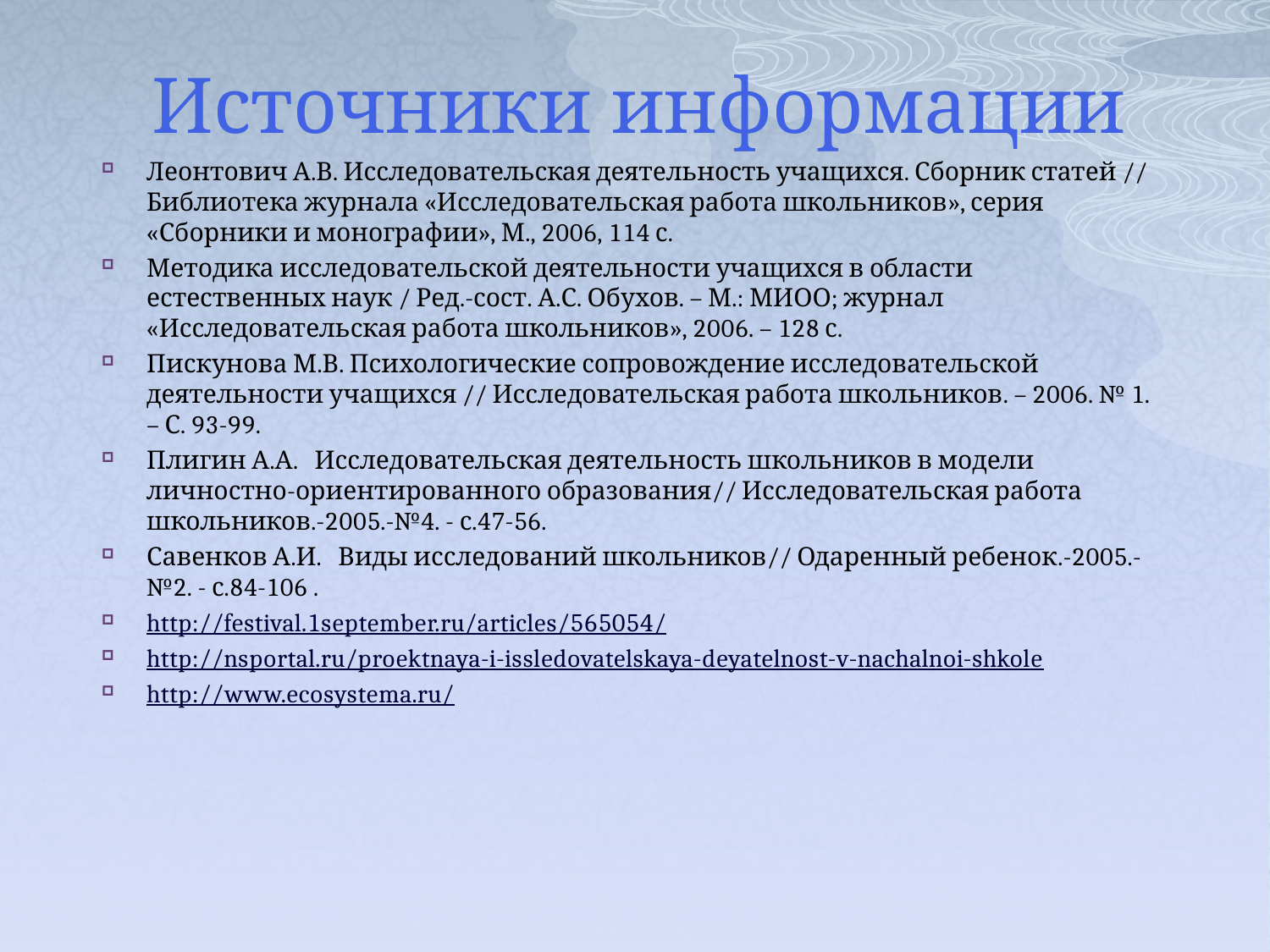

# Источники информации
Леонтович А.В. Исследовательская деятельность учащихся. Сборник статей // Библиотека журнала «Исследовательская работа школьников», серия «Сборники и монографии», М., 2006, 114 с.
Методика исследовательской деятельности учащихся в области естественных наук / Ред.-сост. А.С. Обухов. – М.: МИОО; журнал «Исследовательская работа школьников», 2006. – 128 с.
Пискунова М.В. Психологические сопровождение исследовательской деятельности учащихся // Исследовательская работа школьников. – 2006. № 1. – С. 93-99.
Плигин А.А.   Исследовательская деятельность школьников в модели личностно-ориентированного образования// Исследовательская работа школьников.-2005.-№4. - с.47-56.
Савенков А.И.   Виды исследований школьников// Одаренный ребенок.-2005.-№2. - с.84-106 .
http://festival.1september.ru/articles/565054/
http://nsportal.ru/proektnaya-i-issledovatelskaya-deyatelnost-v-nachalnoi-shkole
http://www.ecosystema.ru/